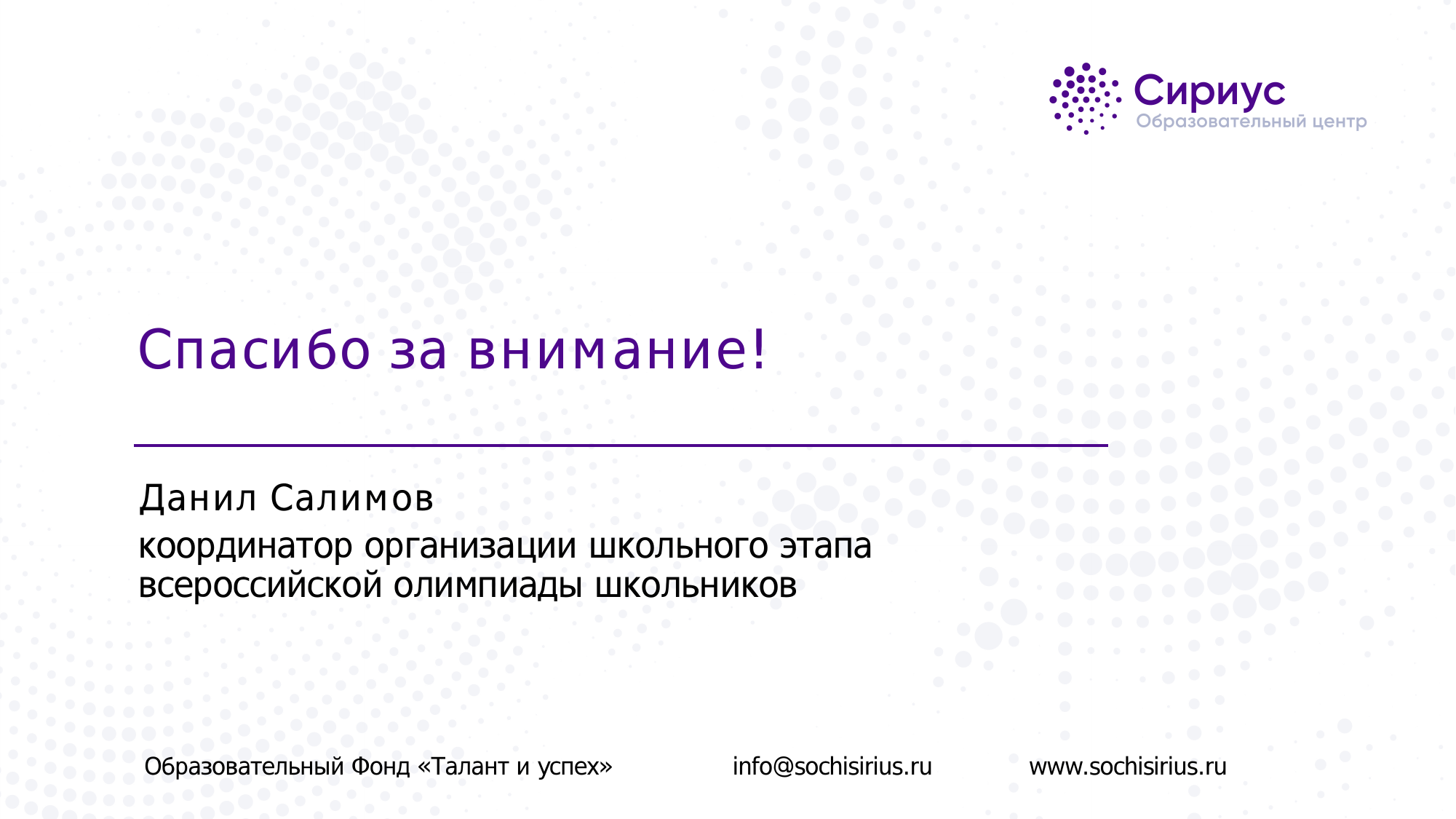

Спасибо за внимание!
Данил Салимов
координатор организации школьного этапа
всероссийской олимпиады школьников
Образовательный Фонд «Талант и успех»                info@sochisirius.ru             www.sochisirius.ru